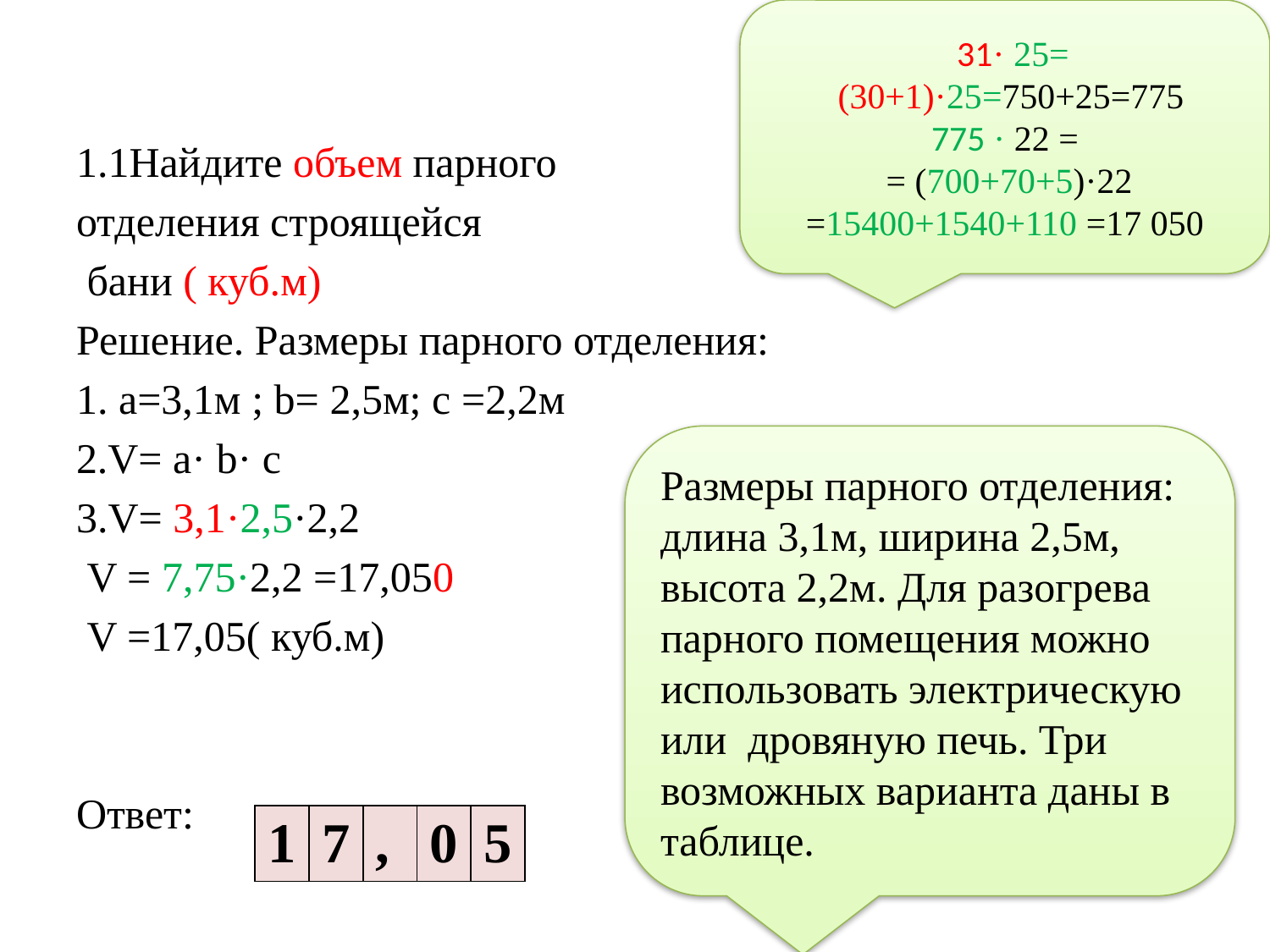

31· 25= (30+1)·25=750+25=775
775 · 22 =
 = (700+70+5)·22
=15400+1540+110 =17 050

1.1Найдите объем парного
отделения строящейся
 бани ( куб.м)
Решение. Размеры парного отделения:
1. a=3,1м ; b= 2,5м; c =2,2м
2.V= a· b· c
3.V= 3,1·2,5·2,2
 V = 7,75·2,2 =17,050
 V =17,05( куб.м)

Ответ:
Размеры парного отделения: длина 3,1м, ширина 2,5м, высота 2,2м. Для разогрева парного помещения можно использовать электрическую или  дровяную печь. Три  возможных варианта даны в таблице.
| 1 | 7 | , | 0 | 5 |
| --- | --- | --- | --- | --- |